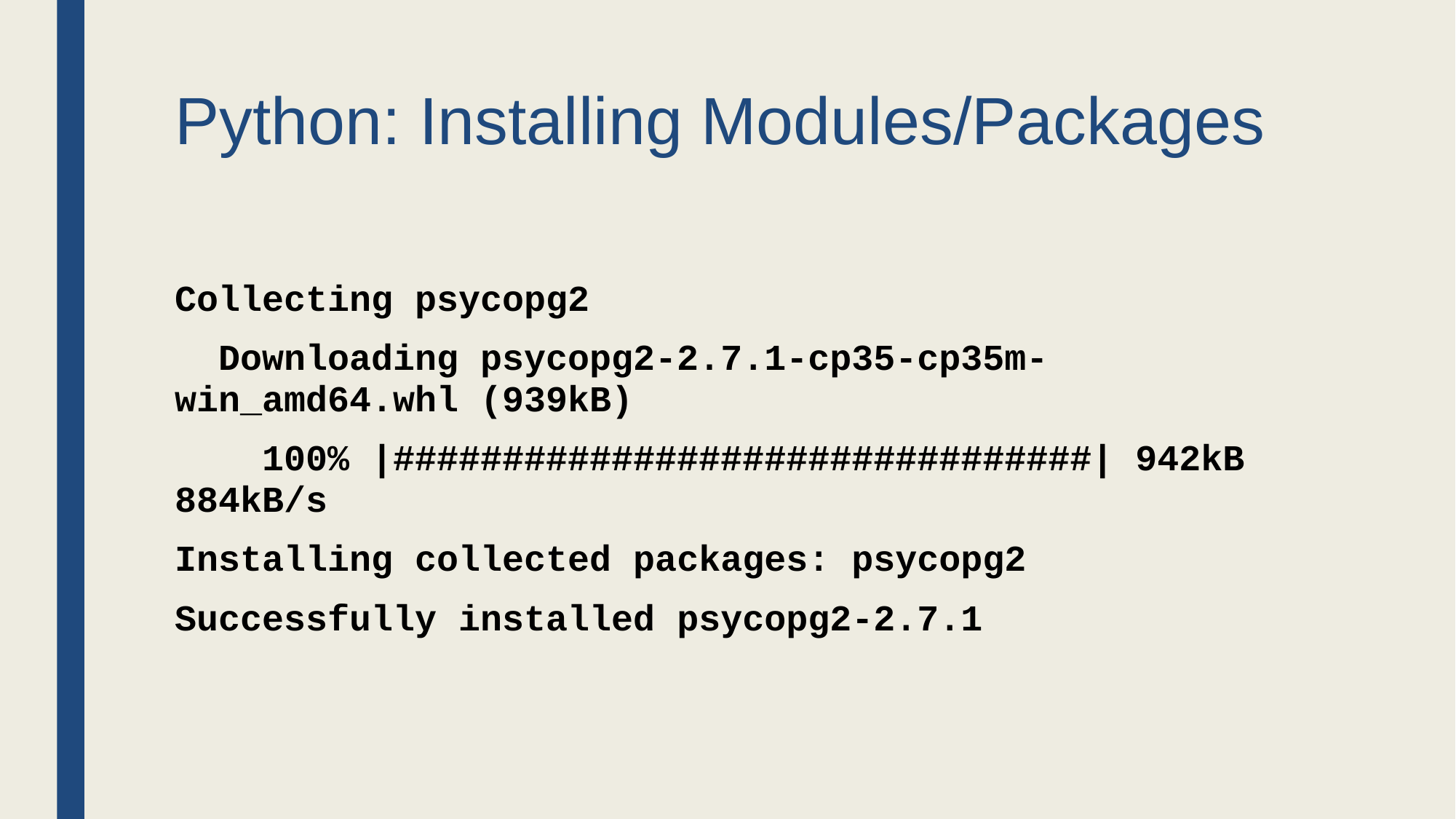

# Python: Installing Modules/Packages
Collecting psycopg2
  Downloading psycopg2-2.7.1-cp35-cp35m-win_amd64.whl (939kB)
    100% |################################| 942kB 884kB/s
Installing collected packages: psycopg2
Successfully installed psycopg2-2.7.1